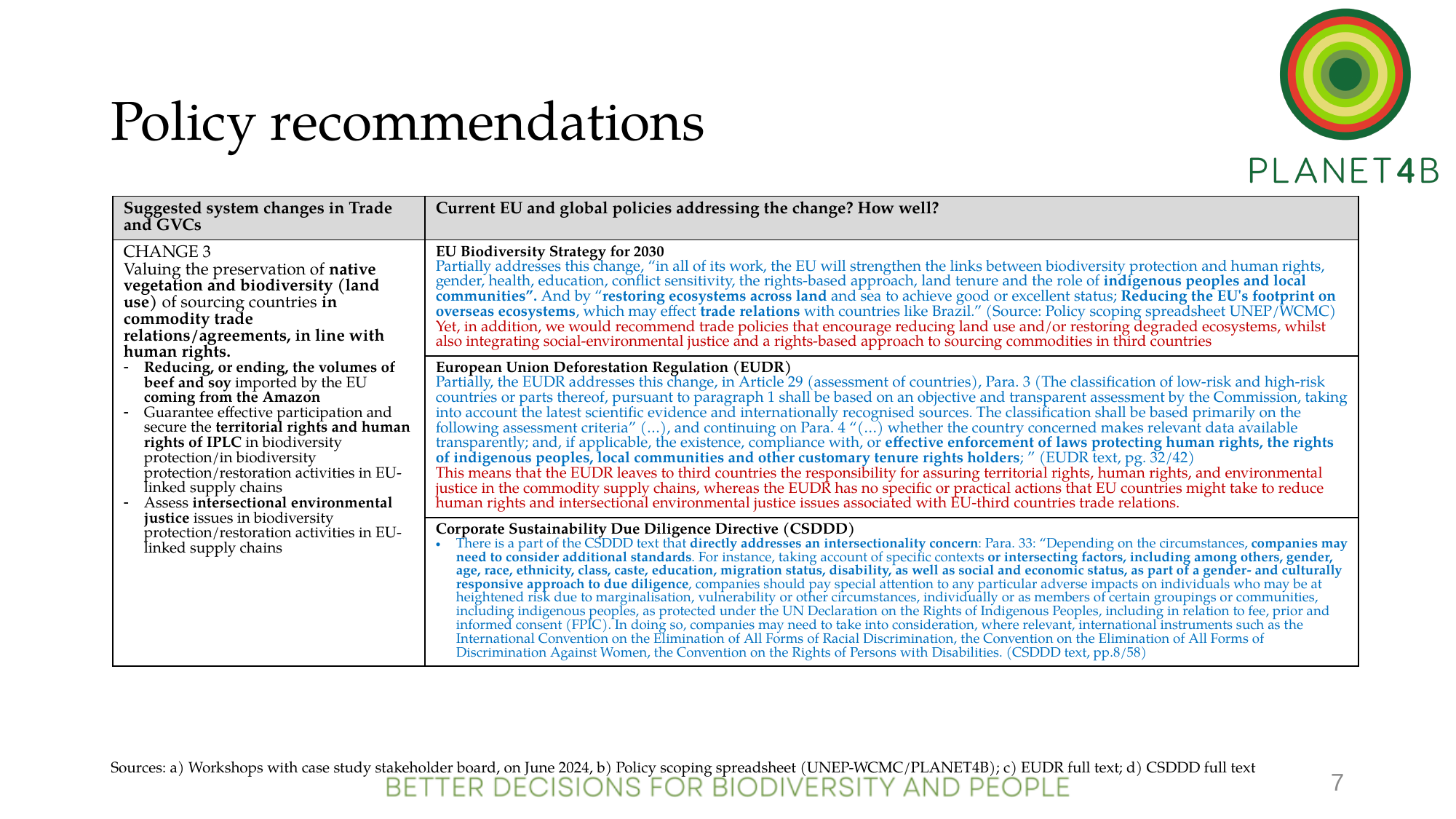

# Policy recommendations
| Suggested system changes in Trade and GVCs | Current EU and global policies addressing the change? How well? |
| --- | --- |
| CHANGE 3 Valuing the preservation of native vegetation and biodiversity (land use) of sourcing countries in commodity trade relations/agreements, in line with human rights. Reducing, or ending, the volumes of beef and soy imported by the EU coming from the Amazon Guarantee effective participation and secure the territorial rights and human rights of IPLC in biodiversity protection/in biodiversity protection/restoration activities in EU-linked supply chains Assess intersectional environmental justice issues in biodiversity protection/restoration activities in EU-linked supply chains | EU Biodiversity Strategy for 2030 Partially addresses this change, “in all of its work, the EU will strengthen the links between biodiversity protection and human rights, gender, health, education, conflict sensitivity, the rights-based approach, land tenure and the role of indigenous peoples and local communities”. And by “restoring ecosystems across land and sea to achieve good or excellent status; Reducing the EU's footprint on overseas ecosystems, which may effect trade relations with countries like Brazil.” (Source: Policy scoping spreadsheet UNEP/WCMC) Yet, in addition, we would recommend trade policies that encourage reducing land use and/or restoring degraded ecosystems, whilst also integrating social-environmental justice and a rights-based approach to sourcing commodities in third countries |
|  | European Union Deforestation Regulation (EUDR) Partially, the EUDR addresses this change, in Article 29 (assessment of countries), Para. 3 (The classification of low-risk and high-risk countries or parts thereof, pursuant to paragraph 1 shall be based on an objective and transparent assessment by the Commission, taking into account the latest scientific evidence and internationally recognised sources. The classification shall be based primarily on the following assessment criteria” (…), and continuing on Para. 4 “(…) whether the country concerned makes relevant data available transparently; and, if applicable, the existence, compliance with, or effective enforcement of laws protecting human rights, the rights of indigenous peoples, local communities and other customary tenure rights holders; ” (EUDR text, pg. 32/42)  This means that the EUDR leaves to third countries the responsibility for assuring territorial rights, human rights, and environmental justice in the commodity supply chains, whereas the EUDR has no specific or practical actions that EU countries might take to reduce human rights and intersectional environmental justice issues associated with EU-third countries trade relations. |
|  | Corporate Sustainability Due Diligence Directive (CSDDD) There is a part of the CSDDD text that directly addresses an intersectionality concern: Para. 33: “Depending on the circumstances, companies may need to consider additional standards. For instance, taking account of specific contexts or intersecting factors, including among others, gender, age, race, ethnicity, class, caste, education, migration status, disability, as well as social and economic status, as part of a gender- and culturally responsive approach to due diligence, companies should pay special attention to any particular adverse impacts on individuals who may be at heightened risk due to marginalisation, vulnerability or other circumstances, individually or as members of certain groupings or communities, including indigenous peoples, as protected under the UN Declaration on the Rights of Indigenous Peoples, including in relation to fee, prior and informed consent (FPIC). In doing so, companies may need to take into consideration, where relevant, international instruments such as the International Convention on the Elimination of All Forms of Racial Discrimination, the Convention on the Elimination of All Forms of Discrimination Against Women, the Convention on the Rights of Persons with Disabilities. (CSDDD text, pp.8/58) |

Sources: a) Workshops with case study stakeholder board, on June 2024, b) Policy scoping spreadsheet (UNEP-WCMC/PLANET4B); c) EUDR full text; d) CSDDD full text
7